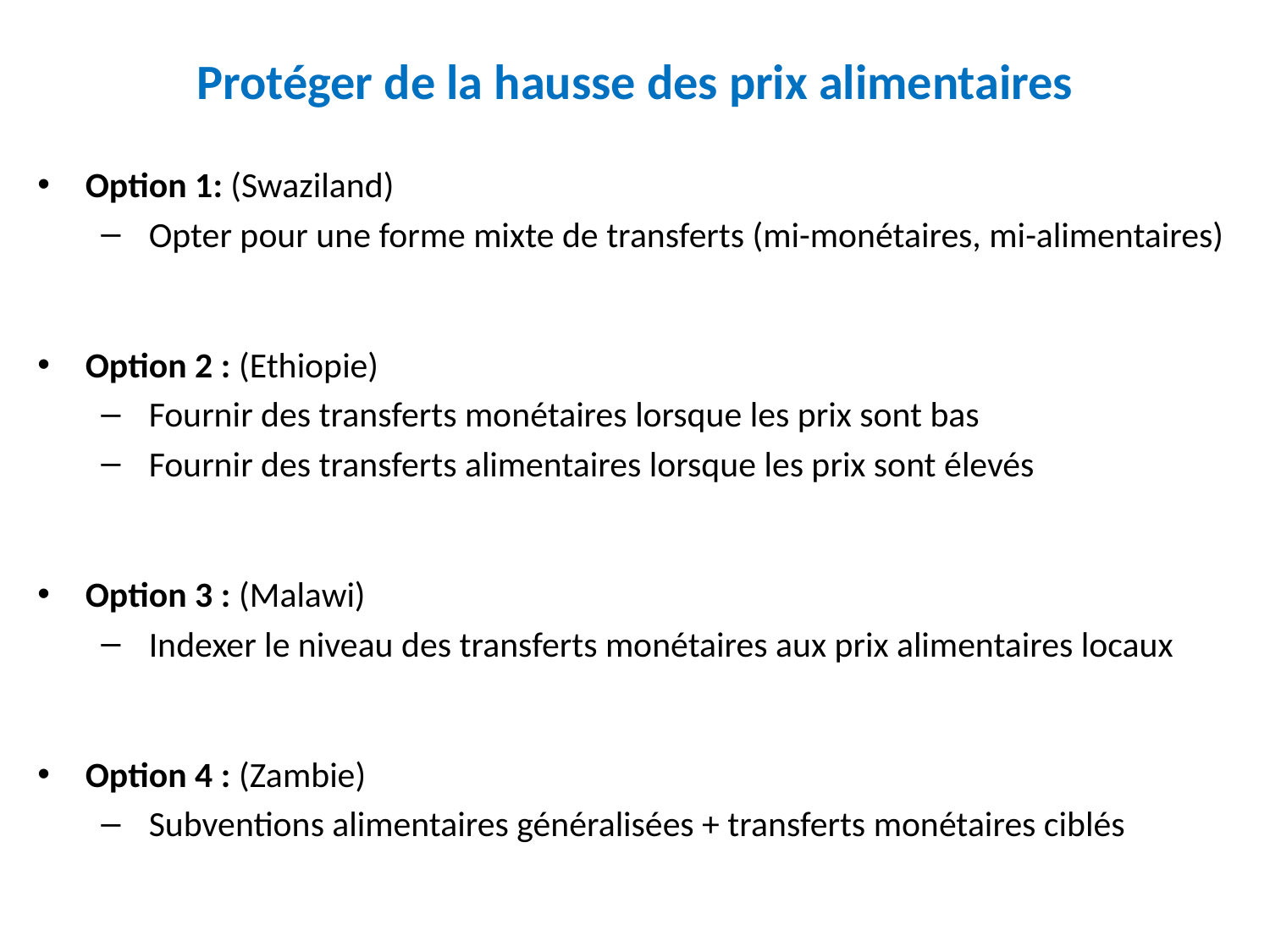

Protéger de la hausse des prix alimentaires
Option 1: (Swaziland)
Opter pour une forme mixte de transferts (mi-monétaires, mi-alimentaires)

Option 2 : (Ethiopie)
Fournir des transferts monétaires lorsque les prix sont bas
Fournir des transferts alimentaires lorsque les prix sont élevés

Option 3 : (Malawi)
Indexer le niveau des transferts monétaires aux prix alimentaires locaux

Option 4 : (Zambie)
Subventions alimentaires généralisées + transferts monétaires ciblés